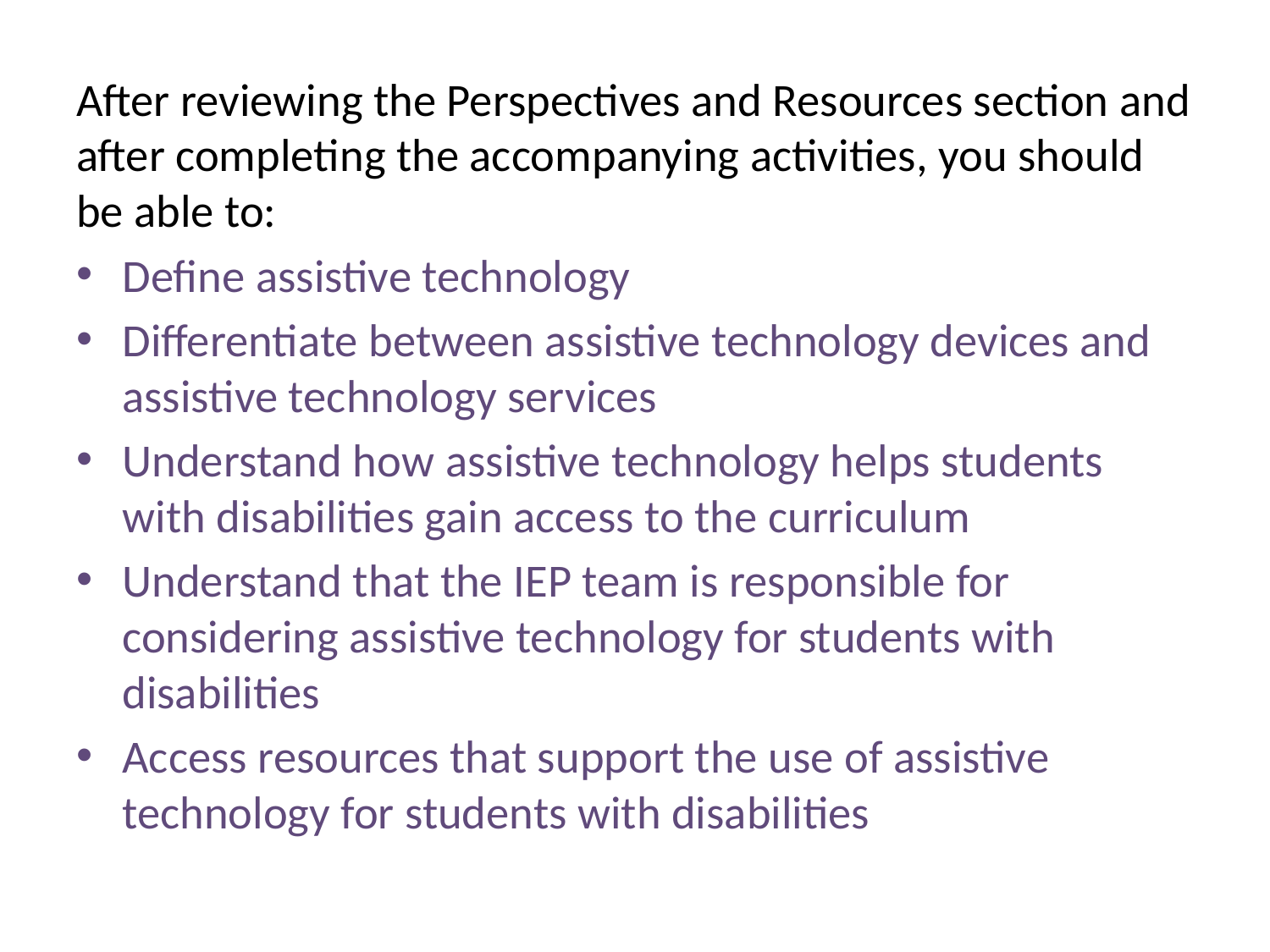

After reviewing the Perspectives and Resources section and after completing the accompanying activities, you should be able to:
Define assistive technology
Differentiate between assistive technology devices and assistive technology services
Understand how assistive technology helps students with disabilities gain access to the curriculum
Understand that the IEP team is responsible for considering assistive technology for students with disabilities
Access resources that support the use of assistive technology for students with disabilities